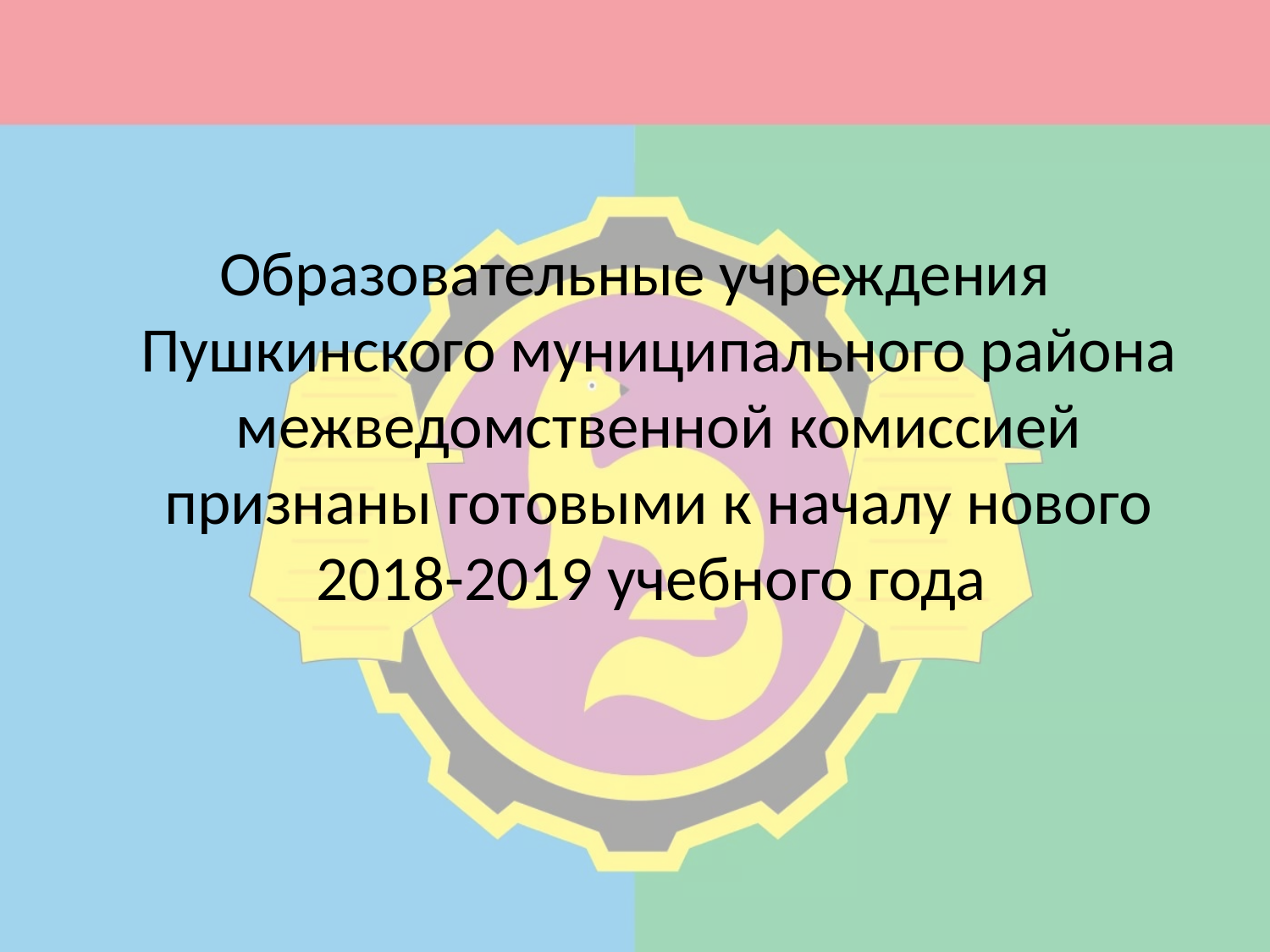

#
Образовательные учреждения Пушкинского муниципального района межведомственной комиссией признаны готовыми к началу нового 2018-2019 учебного года